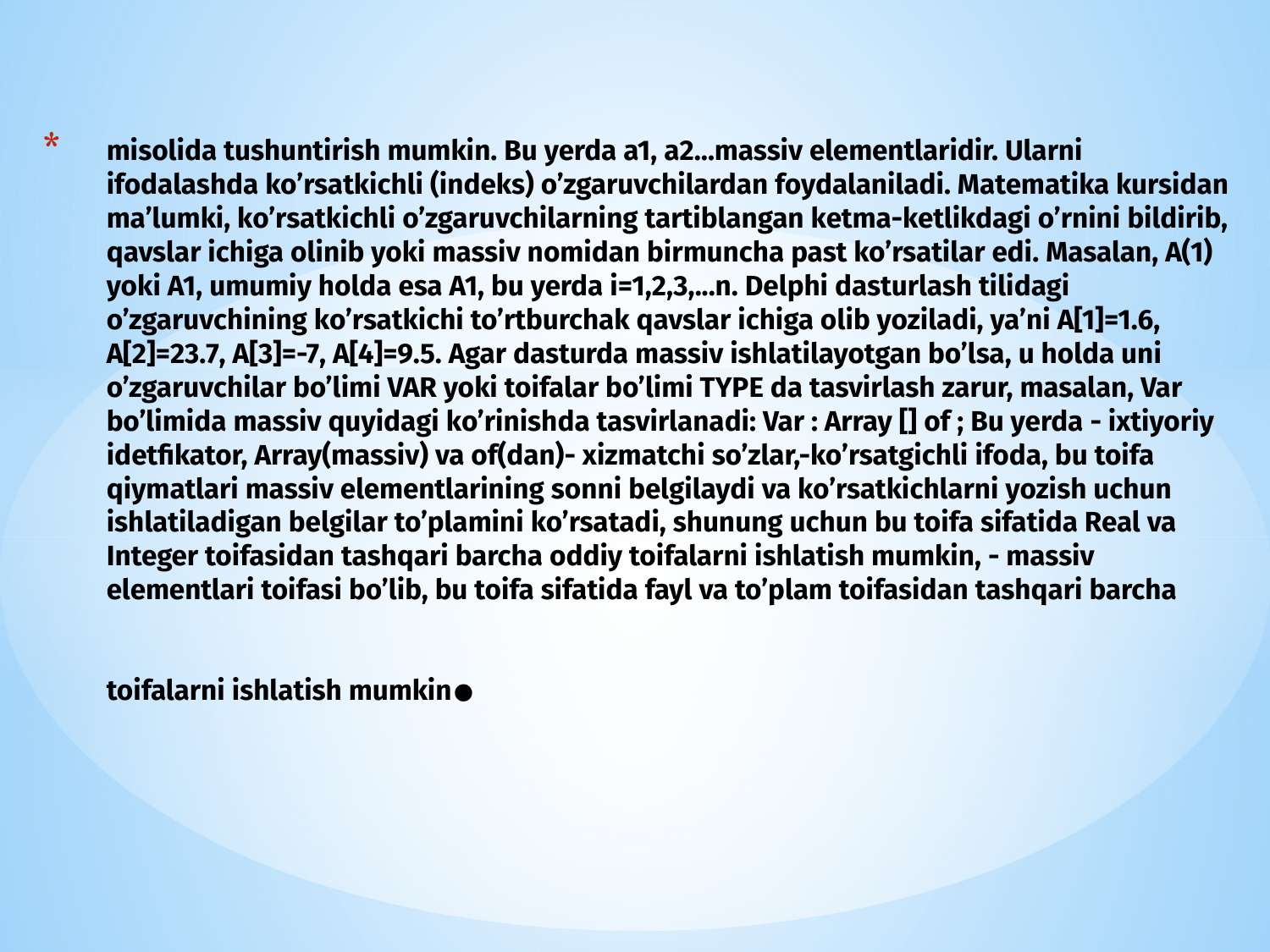

# misolida tushuntirish mumkin. Bu yerda a1, a2…massiv elementlaridir. Ularni ifodalashda ko’rsatkichli (indeks) o’zgaruvchilardan foydalaniladi. Matematika kursidan ma’lumki, ko’rsatkichli o’zgaruvchilarning tartiblangan ketma-ketlikdagi o’rnini bildirib, qavslar ichiga olinib yoki massiv nomidan birmuncha past ko’rsatilar edi. Masalan, A(1) yoki A1, umumiy holda esa A1, bu yerda i=1,2,3,...n. Delphi dasturlash tilidagi o’zgaruvchining ko’rsatkichi to’rtburchak qavslar ichiga olib yoziladi, ya’ni A[1]=1.6, A[2]=23.7, A[3]=-7, A[4]=9.5. Agar dasturda massiv ishlatilayotgan bo’lsa, u holda uni o’zgaruvchilar bo’limi VAR yoki toifalar bo’limi TYPE da tasvirlash zarur, masalan, Var bo’limida massiv quyidagi ko’rinishda tasvirlanadi: Var : Array [] of ; Bu yerda - ixtiyoriy idetfikator, Array(massiv) va of(dan)- xizmatchi so’zlar,-ko’rsatgichli ifoda, bu toifa qiymatlari massiv elementlarining sonni belgilaydi va ko’rsatkichlarni yozish uchun ishlatiladigan belgilar to’plamini ko’rsatadi, shunung uchun bu toifa sifatida Real va Integer toifasidan tashqari barcha oddiy toifalarni ishlatish mumkin, - massiv elementlari toifasi bo’lib, bu toifa sifatida fayl va to’plam toifasidan tashqari barcha toifalarni ishlatish mumkin.